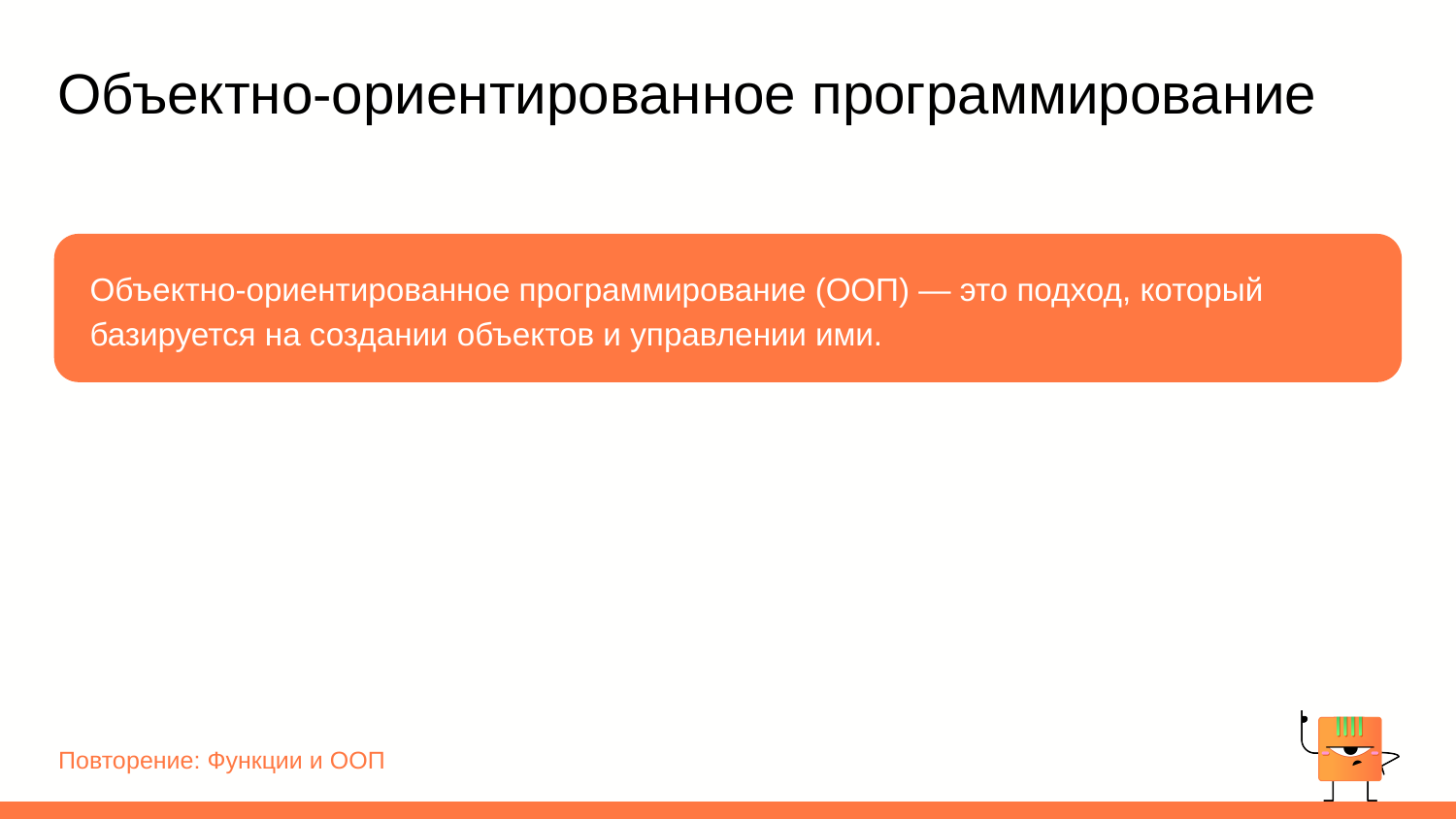

# Объектно-ориентированное программирование
Объектно-ориентированное программирование (ООП) — это подход, который базируется на создании объектов и управлении ими.
Повторение: Функции и ООП